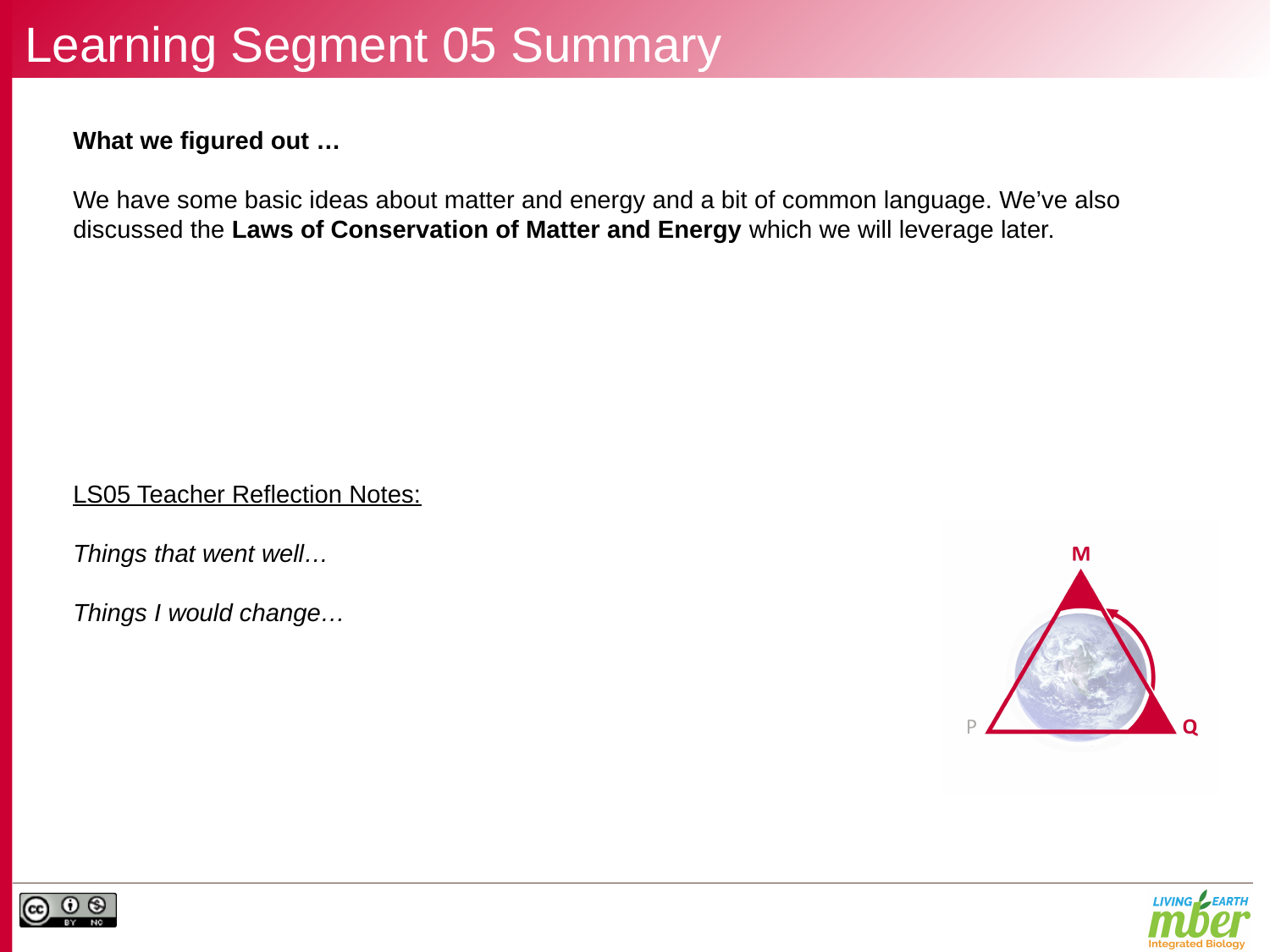

# Learning Segment 05 Summary
What we figured out …

We have some basic ideas about matter and energy and a bit of common language. We’ve also discussed the Laws of Conservation of Matter and Energy which we will leverage later.

LS05 Teacher Reflection Notes:

Things that went well…

Things I would change…